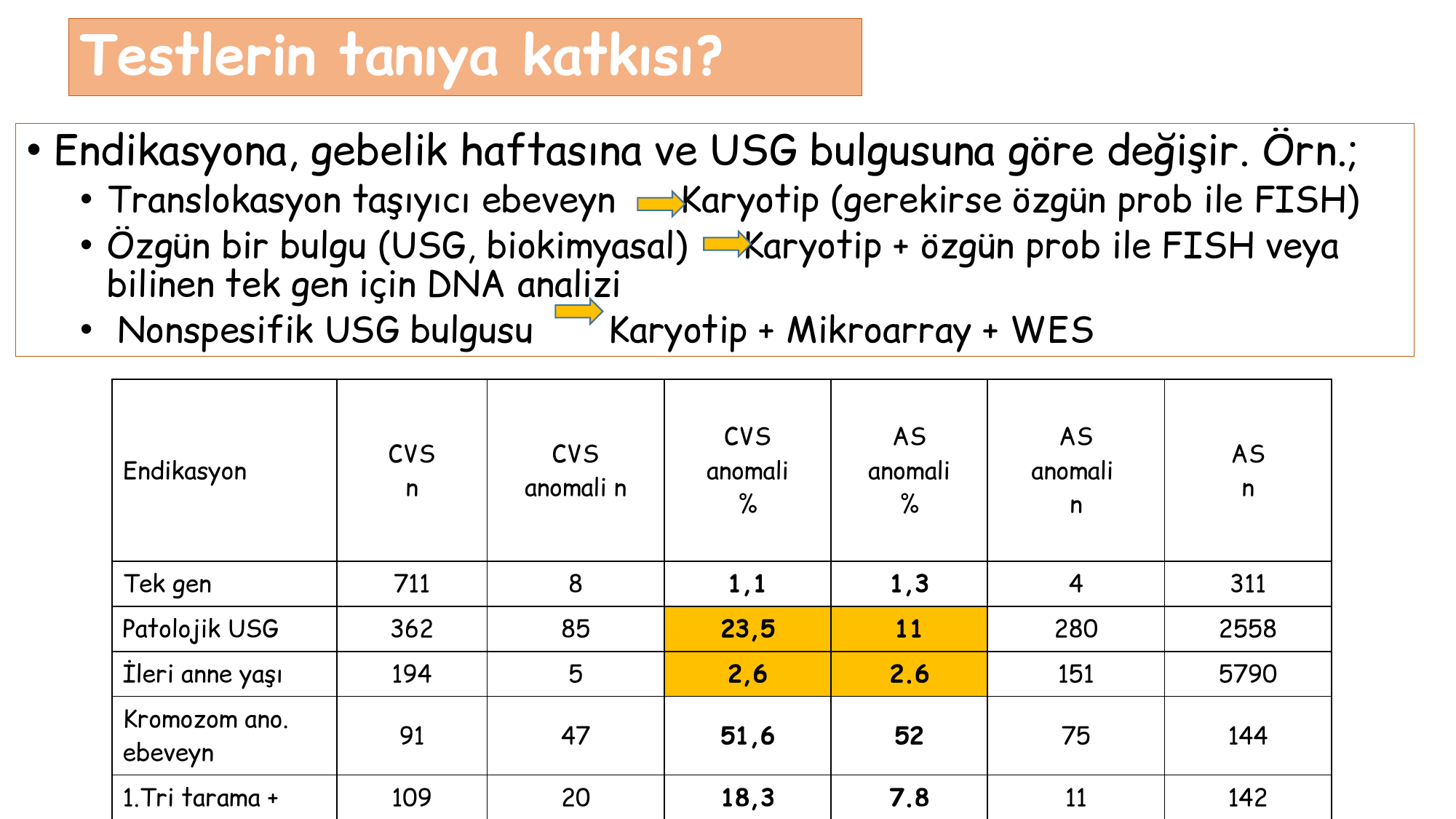

# Testlerin tanıya katkısı?
Endikasyona, gebelik haftasına ve USG bulgusuna göre değişir. Örn.;
Translokasyon taşıyıcı ebeveyn      Karyotip (gerekirse özgün prob ile FISH)
Özgün bir bulgu (USG, biokimyasal)     Karyotip + özgün prob ile FISH veya bilinen tek gen için DNA analizi
 Nonspesifik USG bulgusu       Karyotip + Mikroarray + WES

| Endikasyon | CVS n | CVS anomali n | CVS anomali % | AS anomali % | AS anomali n | AS n |
| --- | --- | --- | --- | --- | --- | --- |
| Tek gen | 711 | 8 | 1,1 | 1,3 | 4 | 311 |
| Patolojik USG | 362 | 85 | 23,5 | 11 | 280 | 2558 |
| İleri anne yaşı | 194 | 5 | 2,6 | 2.6 | 151 | 5790 |
| Kromozom ano. ebeveyn | 91 | 47 | 51,6 | 52 | 75 | 144 |
| 1.Tri tarama + | 109 | 20 | 18,3 | 7.8 | 11 | 142 |